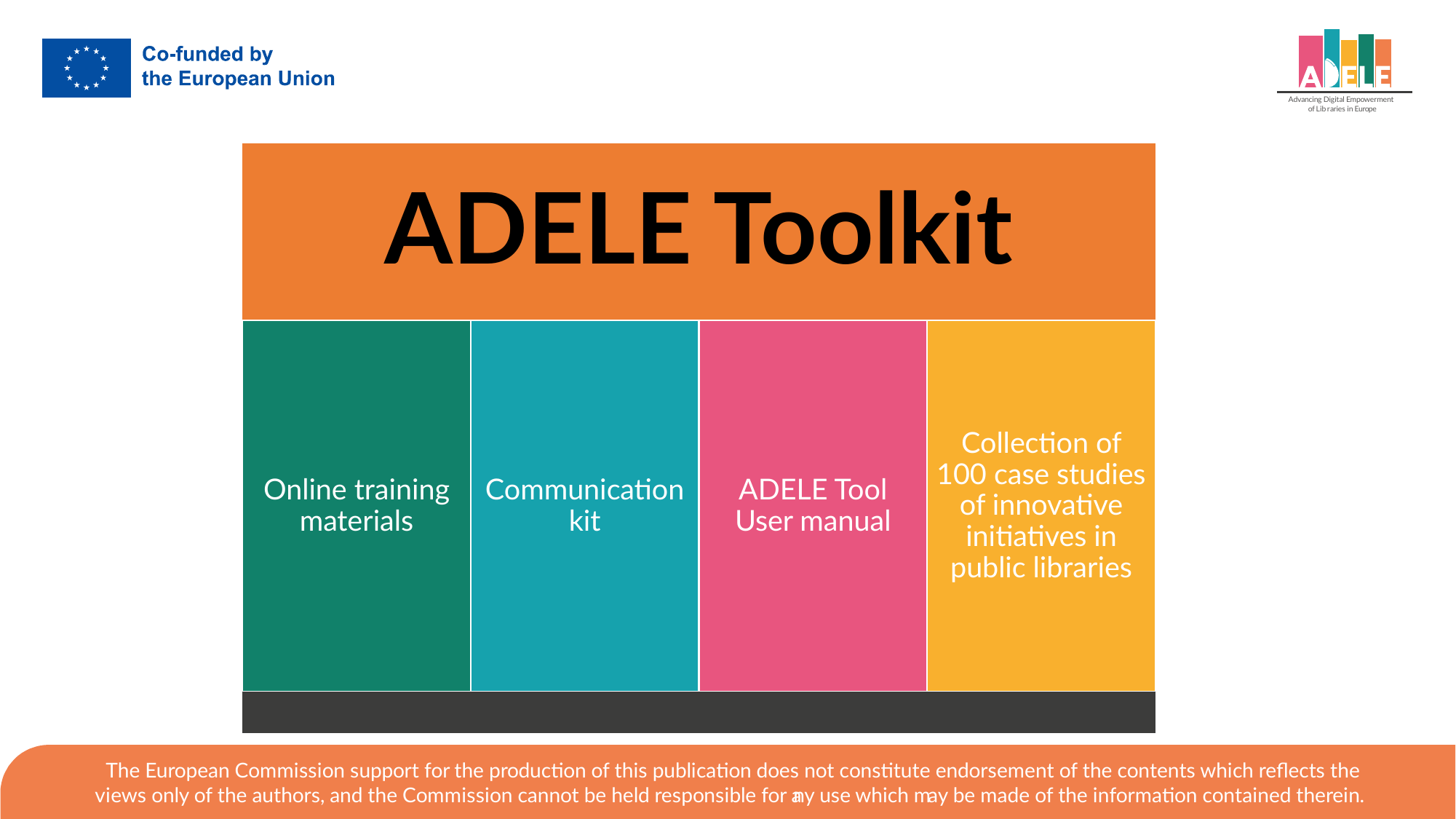

ADELE Toolkit
Online training materials
Communication kit
ADELE Tool User manual
Collection of 100 case studies of innovative initiatives in public libraries